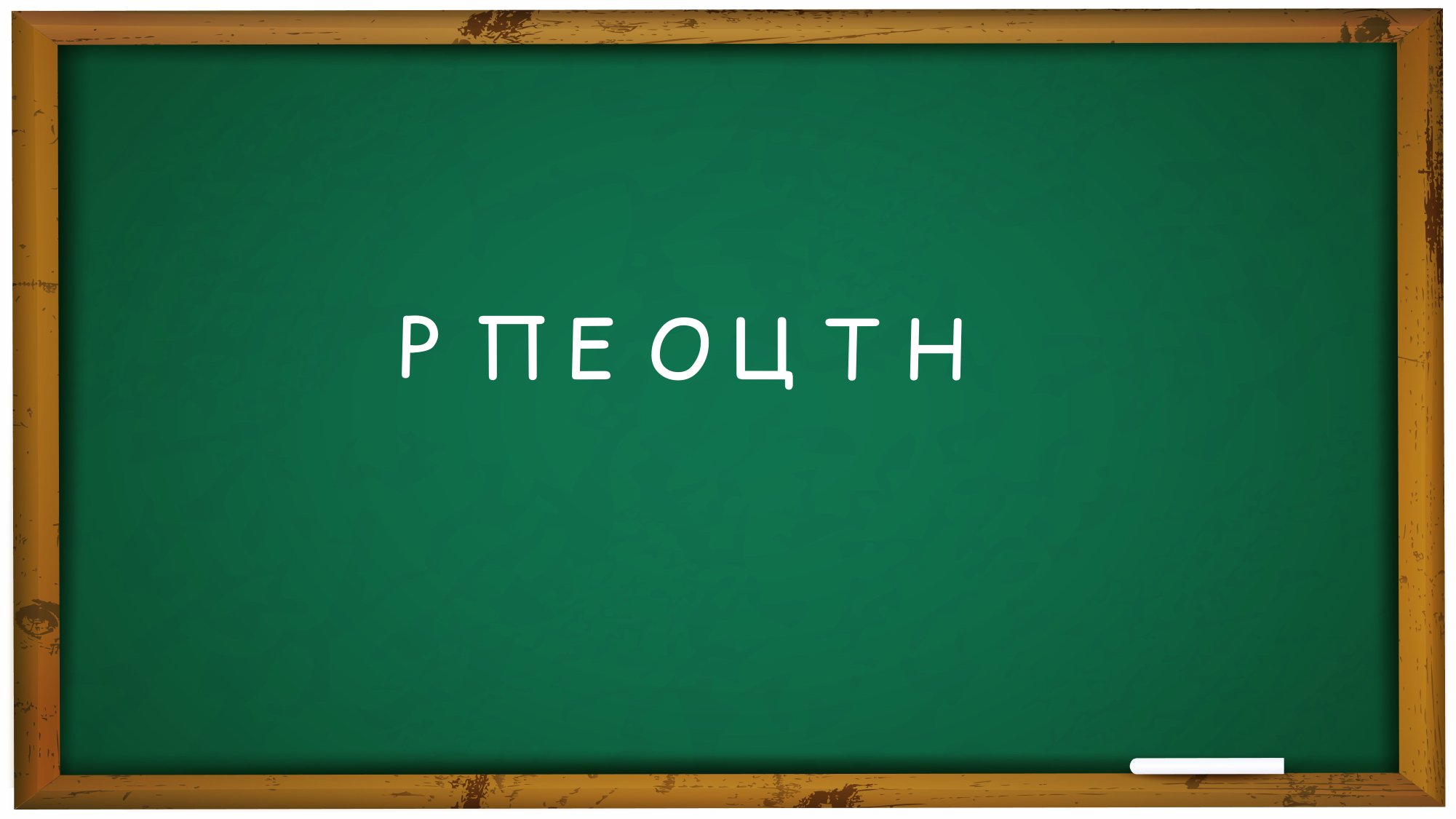

Р
Е
О
П
Н
Ц
Т